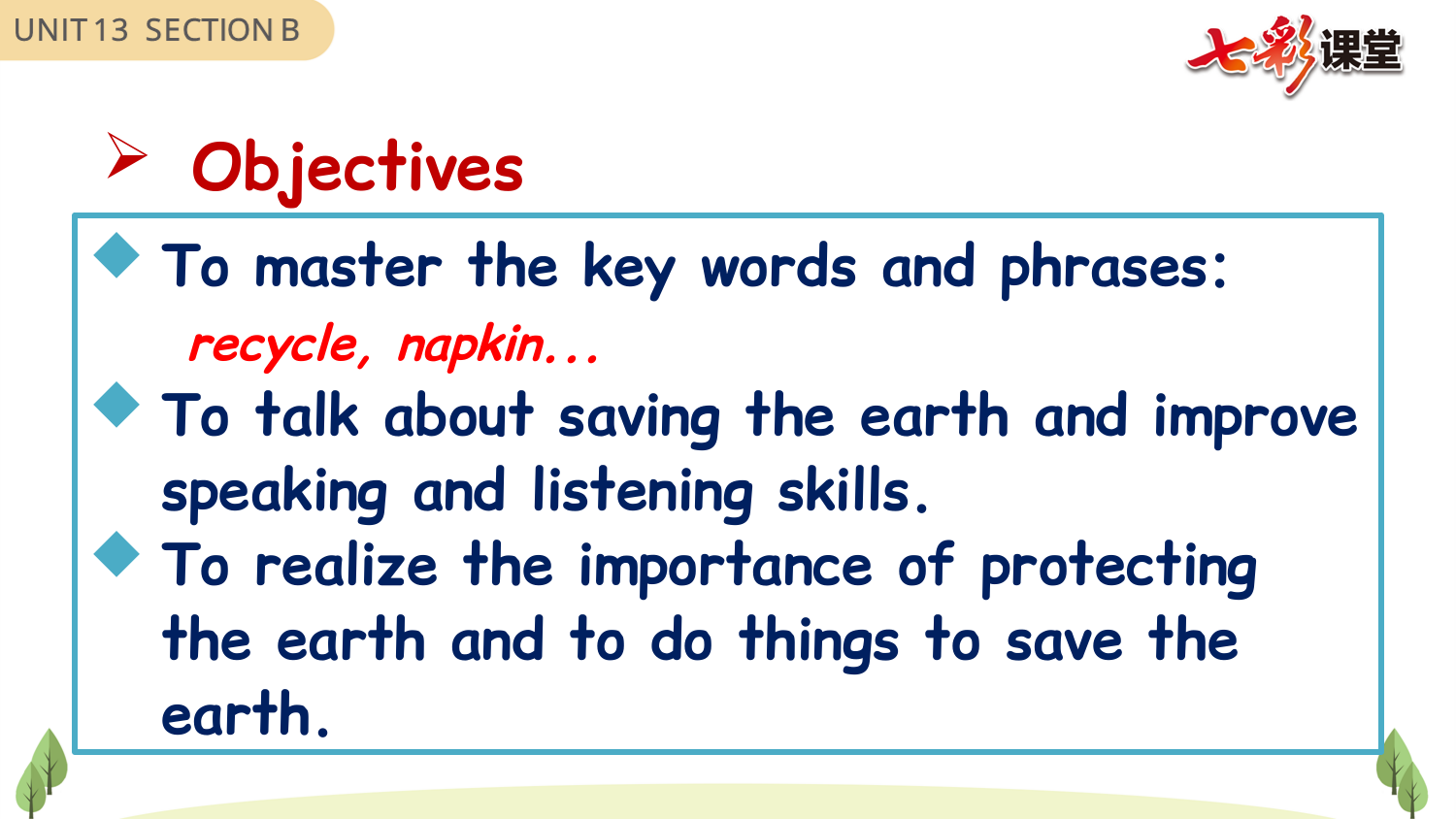

Objectives
To master the key words and phrases:
    recycle, napkin...
To talk about saving the earth and improve speaking and listening skills.
To realize the importance of protecting the earth and to do things to save the earth.